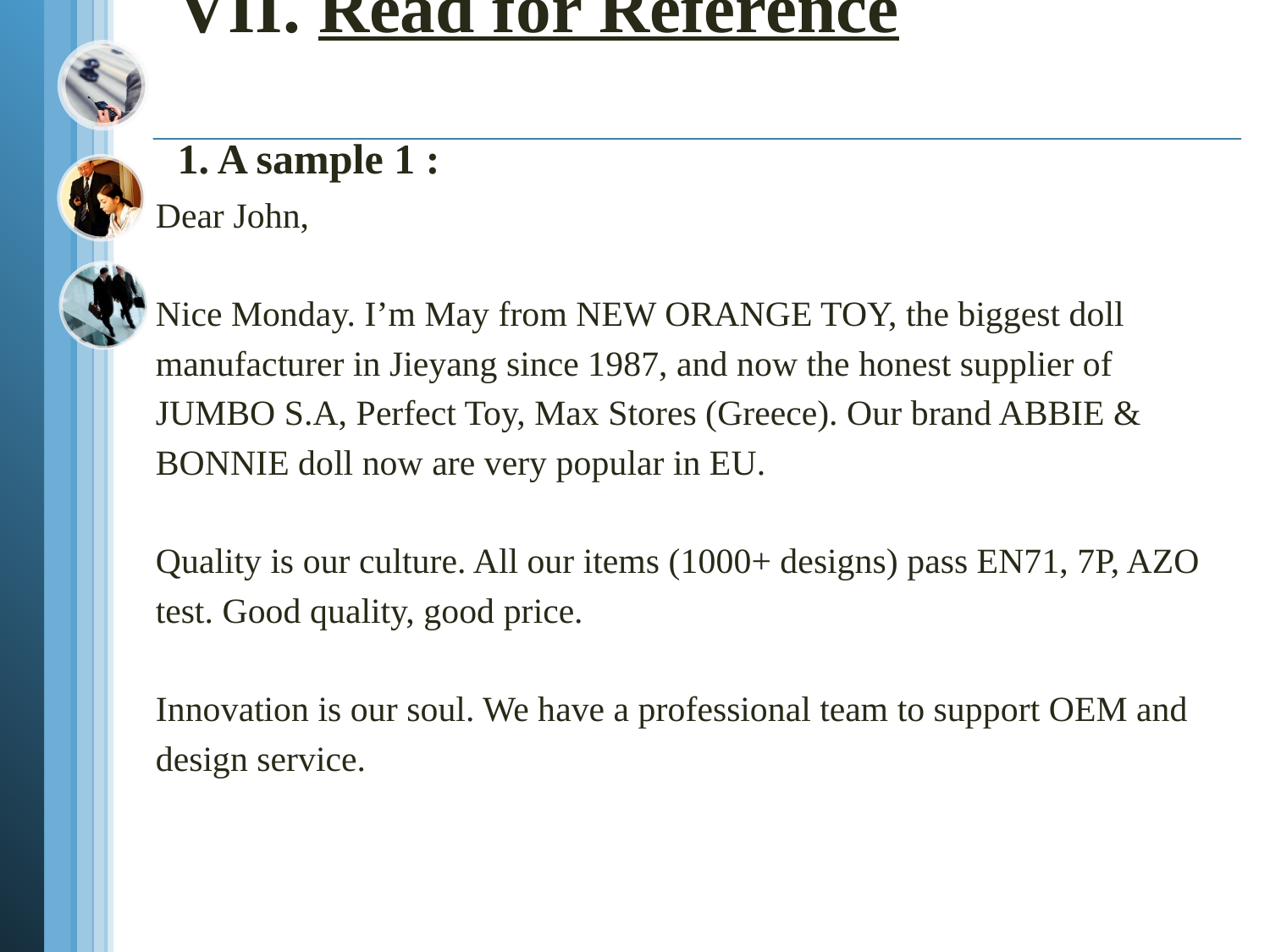

# VII. Read for Reference 1. A sample 1 :
Dear John,

Nice Monday. I’m May from NEW ORANGE TOY, the biggest doll
manufacturer in Jieyang since 1987, and now the honest supplier of
JUMBO S.A, Perfect Toy, Max Stores (Greece). Our brand ABBIE &
BONNIE doll now are very popular in EU.

Quality is our culture. All our items (1000+ designs) pass EN71, 7P, AZO
test. Good quality, good price.

Innovation is our soul. We have a professional team to support OEM and
design service.